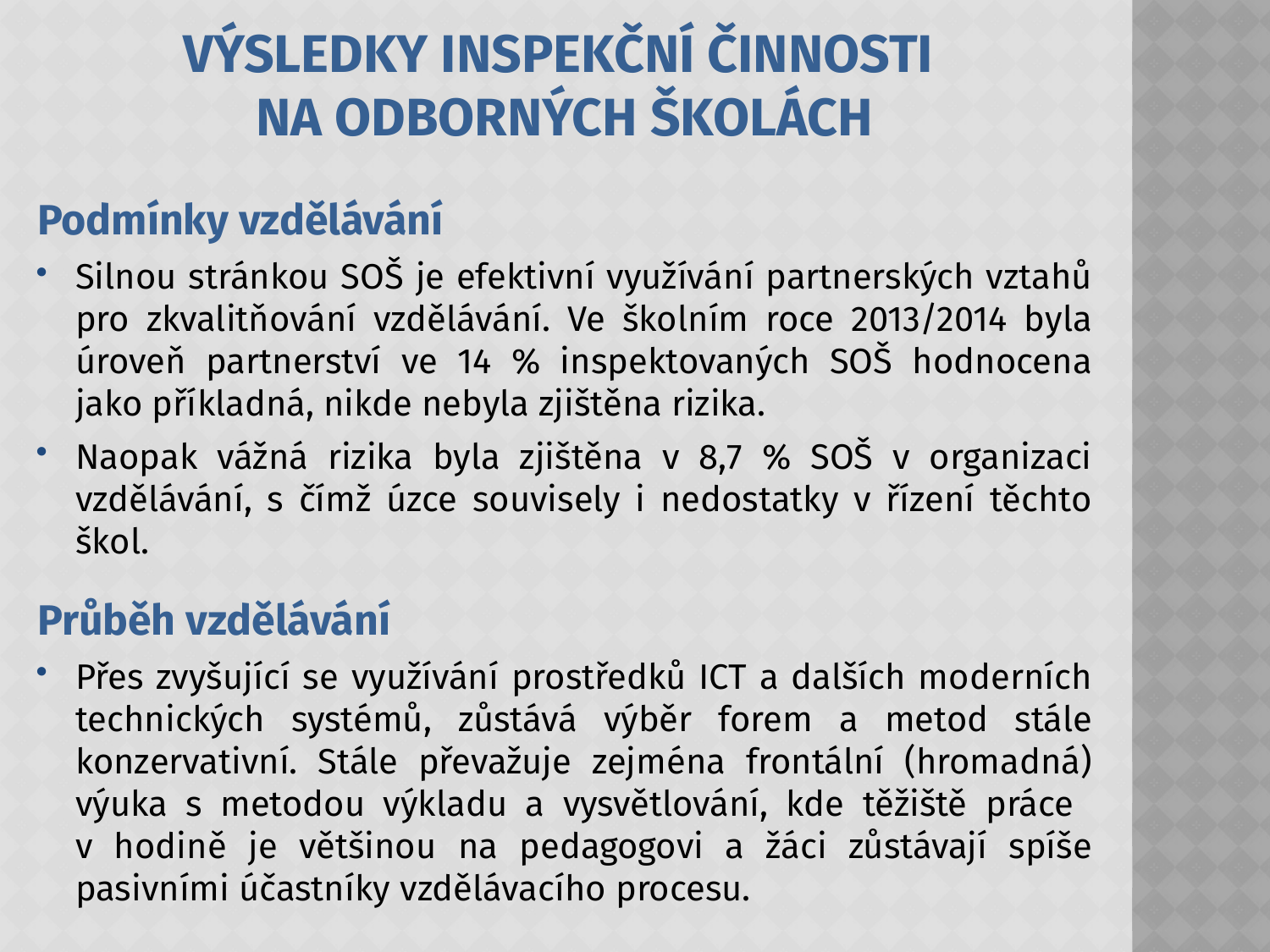

# Výsledky inspekční činnosti na odborných školách
Podmínky vzdělávání
Silnou stránkou SOŠ je efektivní využívání partnerských vztahů pro zkvalitňování vzdělávání. Ve školním roce 2013/2014 byla úroveň partnerství ve 14 % inspektovaných SOŠ hodnocena jako příkladná, nikde nebyla zjištěna rizika.
Naopak vážná rizika byla zjištěna v 8,7 % SOŠ v organizaci vzdělávání, s čímž úzce souvisely i nedostatky v řízení těchto škol.

Průběh vzdělávání
Přes zvyšující se využívání prostředků ICT a dalších moderních technických systémů, zůstává výběr forem a metod stále konzervativní. Stále převažuje zejména frontální (hromadná) výuka s metodou výkladu a vysvětlování, kde těžiště práce
v hodině je většinou na pedagogovi a žáci zůstávají spíše pasivními účastníky vzdělávacího procesu.